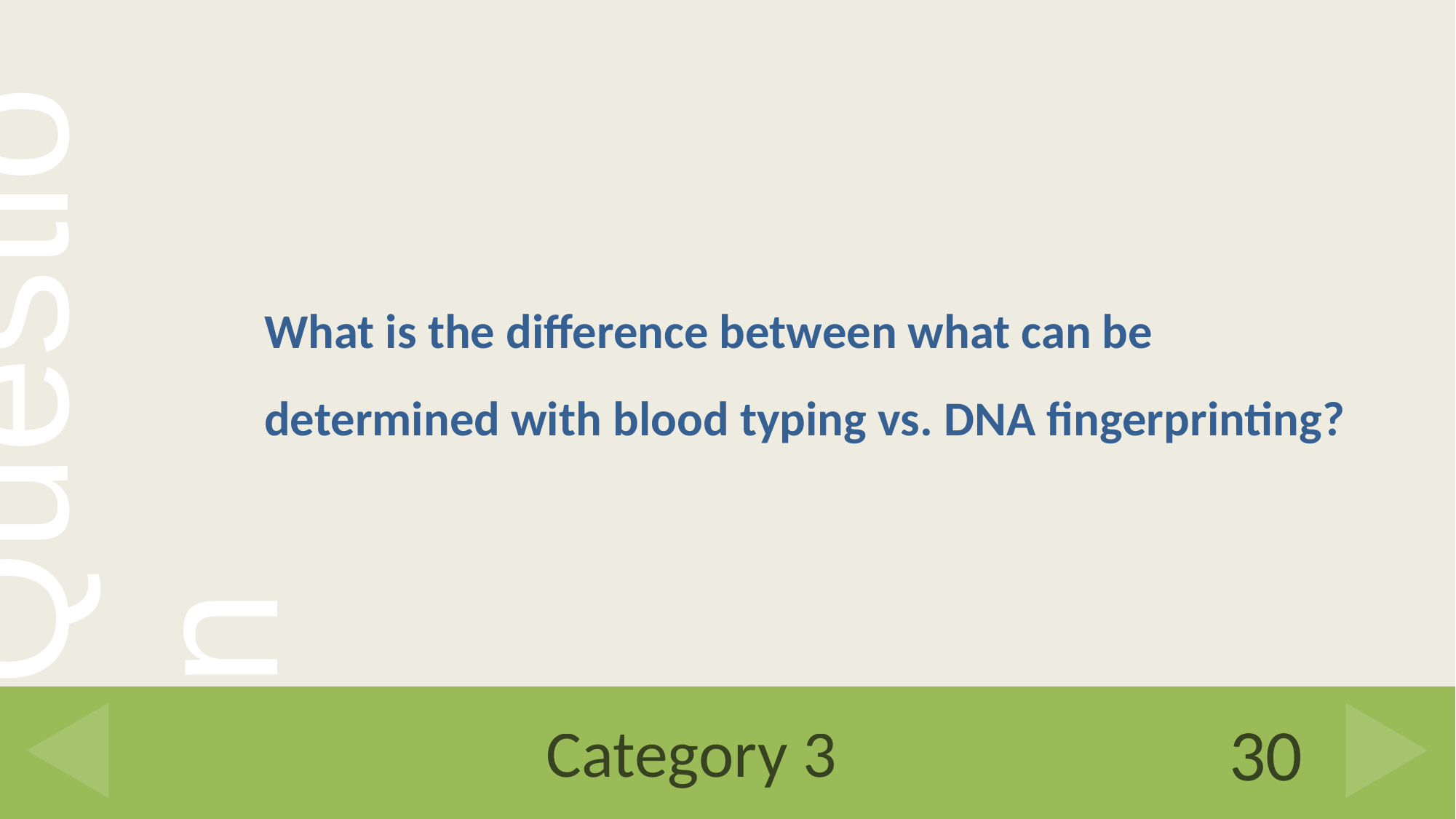

What is the difference between what can be determined with blood typing vs. DNA fingerprinting?
# Category 3
30